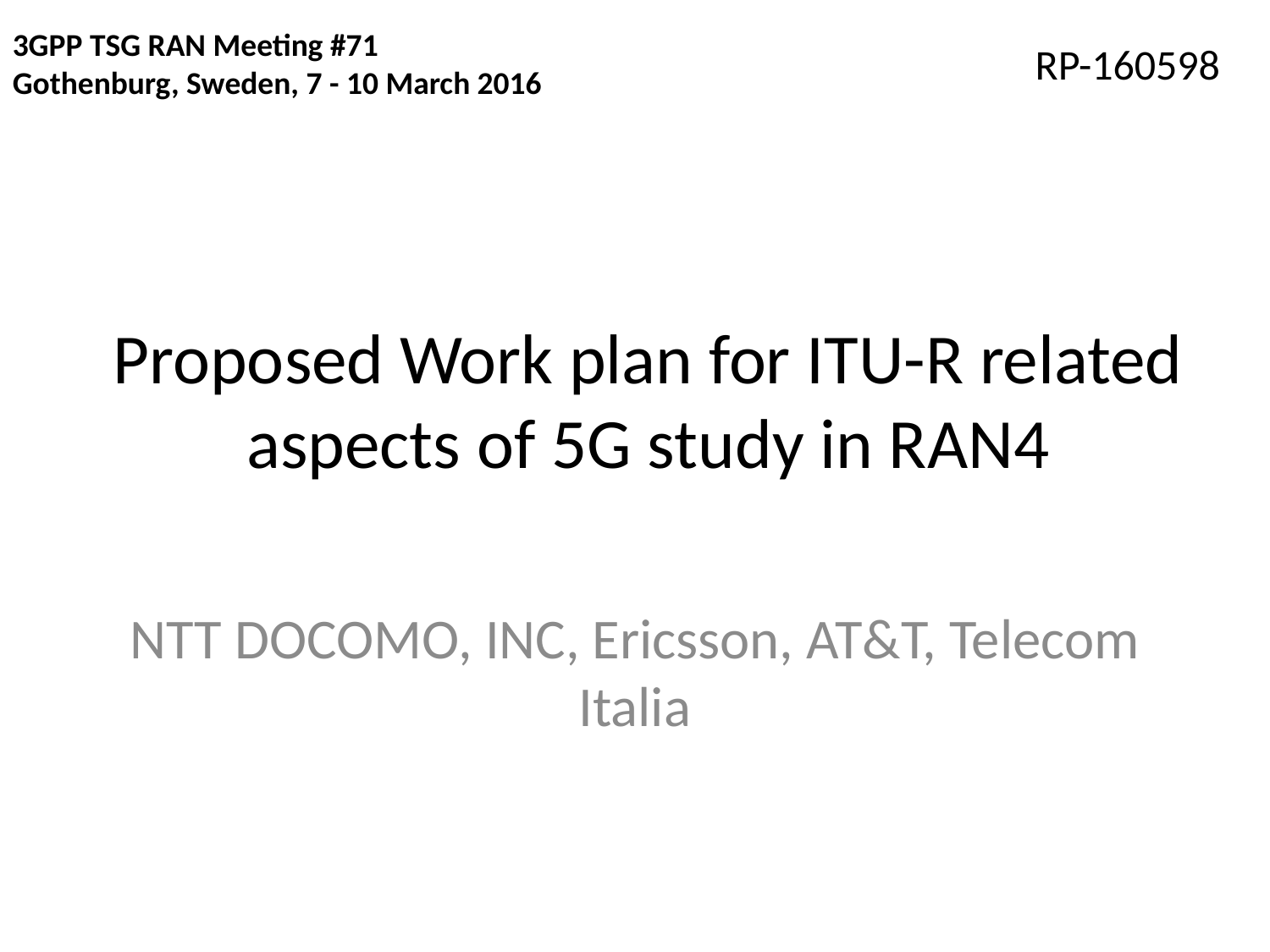

3GPP TSG RAN Meeting #71
Gothenburg, Sweden, 7 - 10 March 2016
RP-160598
# Proposed Work plan for ITU-R related aspects of 5G study in RAN4
NTT DOCOMO, INC, Ericsson, AT&T, Telecom Italia